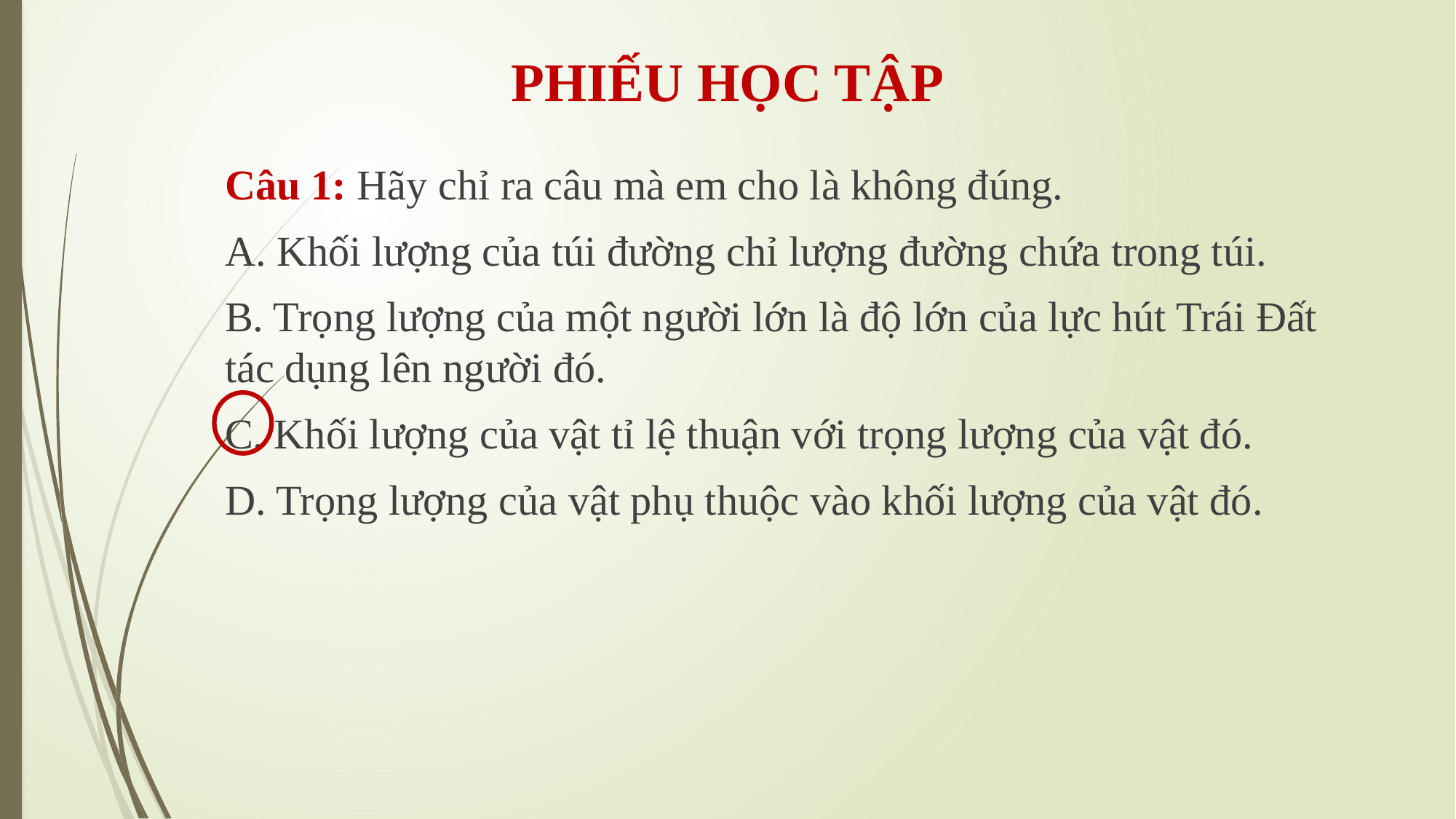

PHIẾU HỌC TẬP

Câu 1: Hãy chỉ ra câu mà em cho là không đúng.
A. Khối lượng của túi đường chỉ lượng đường chứa trong túi.
B. Trọng lượng của một người lớn là độ lớn của lực hút Trái Đất tác dụng lên người đó.
C. Khối lượng của vật tỉ lệ thuận với trọng lượng của vật đó.
D. Trọng lượng của vật phụ thuộc vào khối lượng của vật đó.